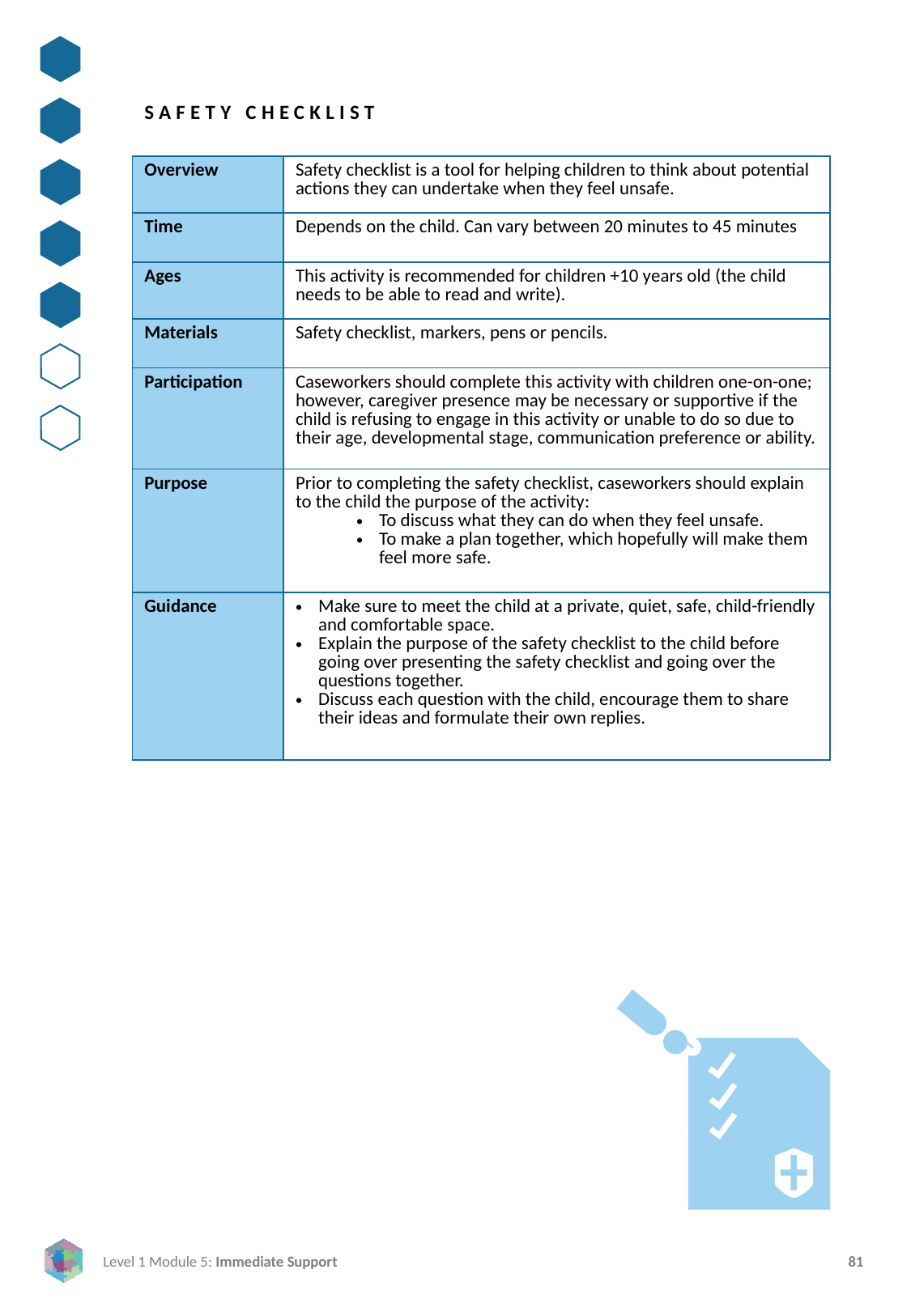

SAFETY CHECKLIST

| Overview | Safety checklist is a tool for helping children to think about potential actions they can undertake when they feel unsafe. |
| --- | --- |
| Time | Depends on the child. Can vary between 20 minutes to 45 minutes |
| Ages | This activity is recommended for children +10 years old (the child needs to be able to read and write). |
| Materials | Safety checklist, markers, pens or pencils. |
| Participation | Caseworkers should complete this activity with children one-on-one; however, caregiver presence may be necessary or supportive if the child is refusing to engage in this activity or unable to do so due to their age, developmental stage, communication preference or ability. |
| Purpose | Prior to completing the safety checklist, caseworkers should explain to the child the purpose of the activity:  To discuss what they can do when they feel unsafe.  To make a plan together, which hopefully will make them feel more safe. |
| Guidance | Make sure to meet the child at a private, quiet, safe, child-friendly and comfortable space. Explain the purpose of the safety checklist to the child before going over presenting the safety checklist and going over the questions together. Discuss each question with the child, encourage them to share their ideas and formulate their own replies. |